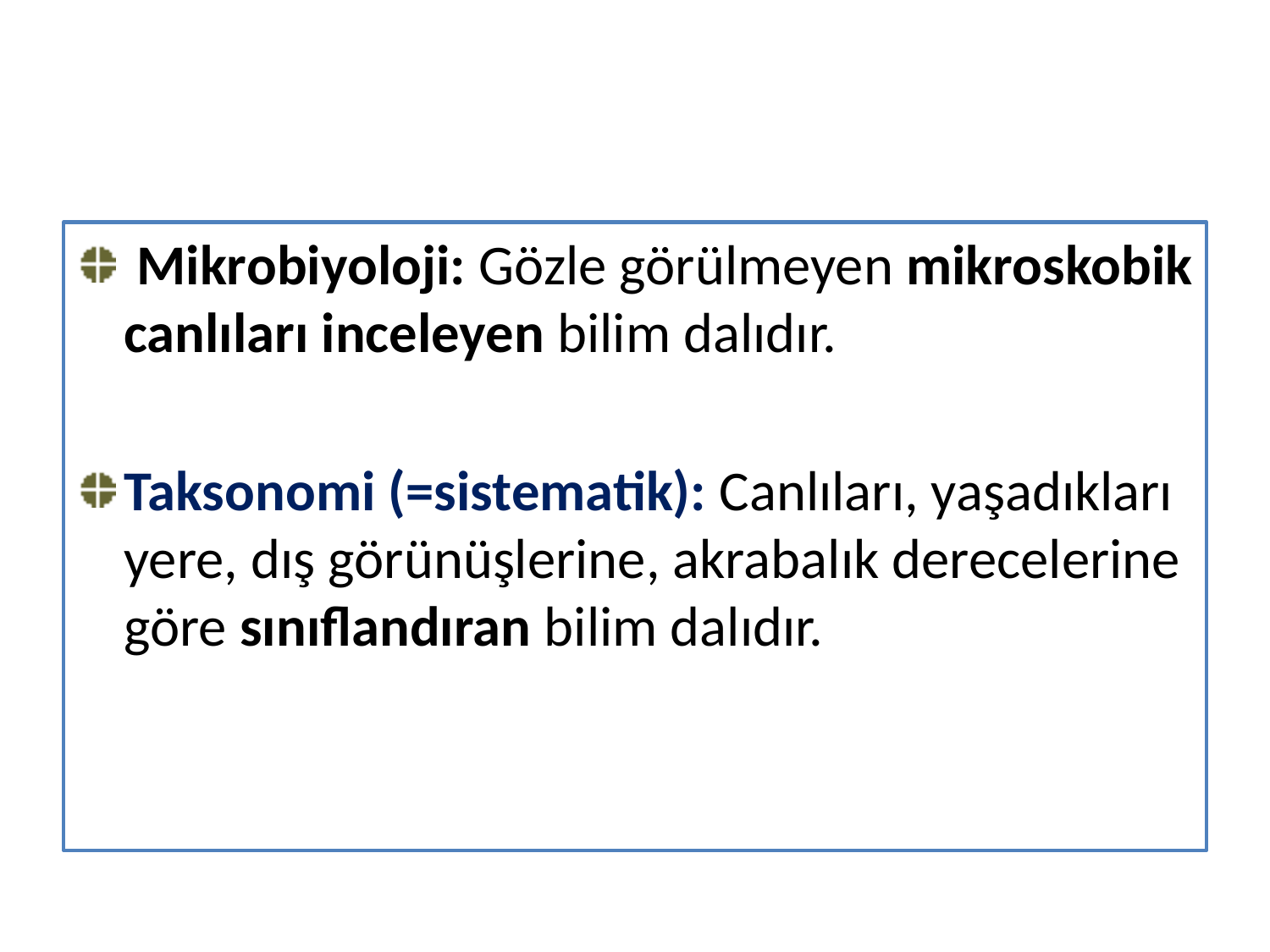

#
 Mikrobiyoloji: Gözle görülmeyen mikroskobik canlıları inceleyen bilim dalıdır.

Taksonomi (=sistematik): Canlıları, yaşadıkları yere, dış görünüşlerine, akrabalık derecelerine göre sınıflandıran bilim dalıdır.